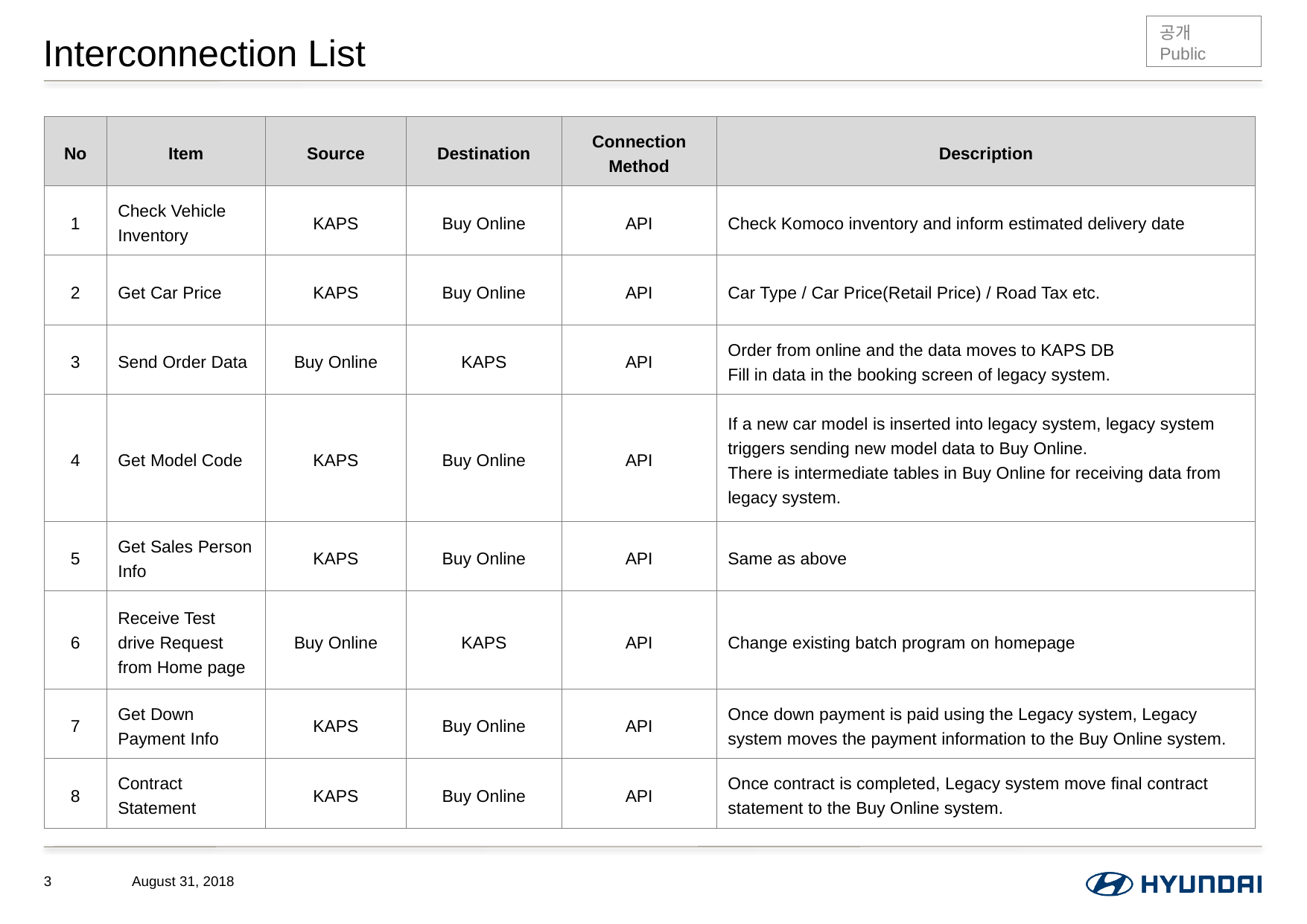

# Interconnection List
| No | Item | Source | Destination | Connection Method | Description |
| --- | --- | --- | --- | --- | --- |
| 1 | Check Vehicle Inventory | KAPS | Buy Online | API | Check Komoco inventory and inform estimated delivery date |
| 2 | Get Car Price | KAPS | Buy Online | API | Car Type / Car Price(Retail Price) / Road Tax etc. |
| 3 | Send Order Data | Buy Online | KAPS | API | Order from online and the data moves to KAPS DB Fill in data in the booking screen of legacy system. |
| 4 | Get Model Code | KAPS | Buy Online | API | If a new car model is inserted into legacy system, legacy system triggers sending new model data to Buy Online. There is intermediate tables in Buy Online for receiving data from legacy system. |
| 5 | Get Sales Person Info | KAPS | Buy Online | API | Same as above |
| 6 | Receive Test drive Request from Home page | Buy Online | KAPS | API | Change existing batch program on homepage |
| 7 | Get Down Payment Info | KAPS | Buy Online | API | Once down payment is paid using the Legacy system, Legacy system moves the payment information to the Buy Online system. |
| 8 | Contract Statement | KAPS | Buy Online | API | Once contract is completed, Legacy system move final contract statement to the Buy Online system. |
3
August 31, 2018